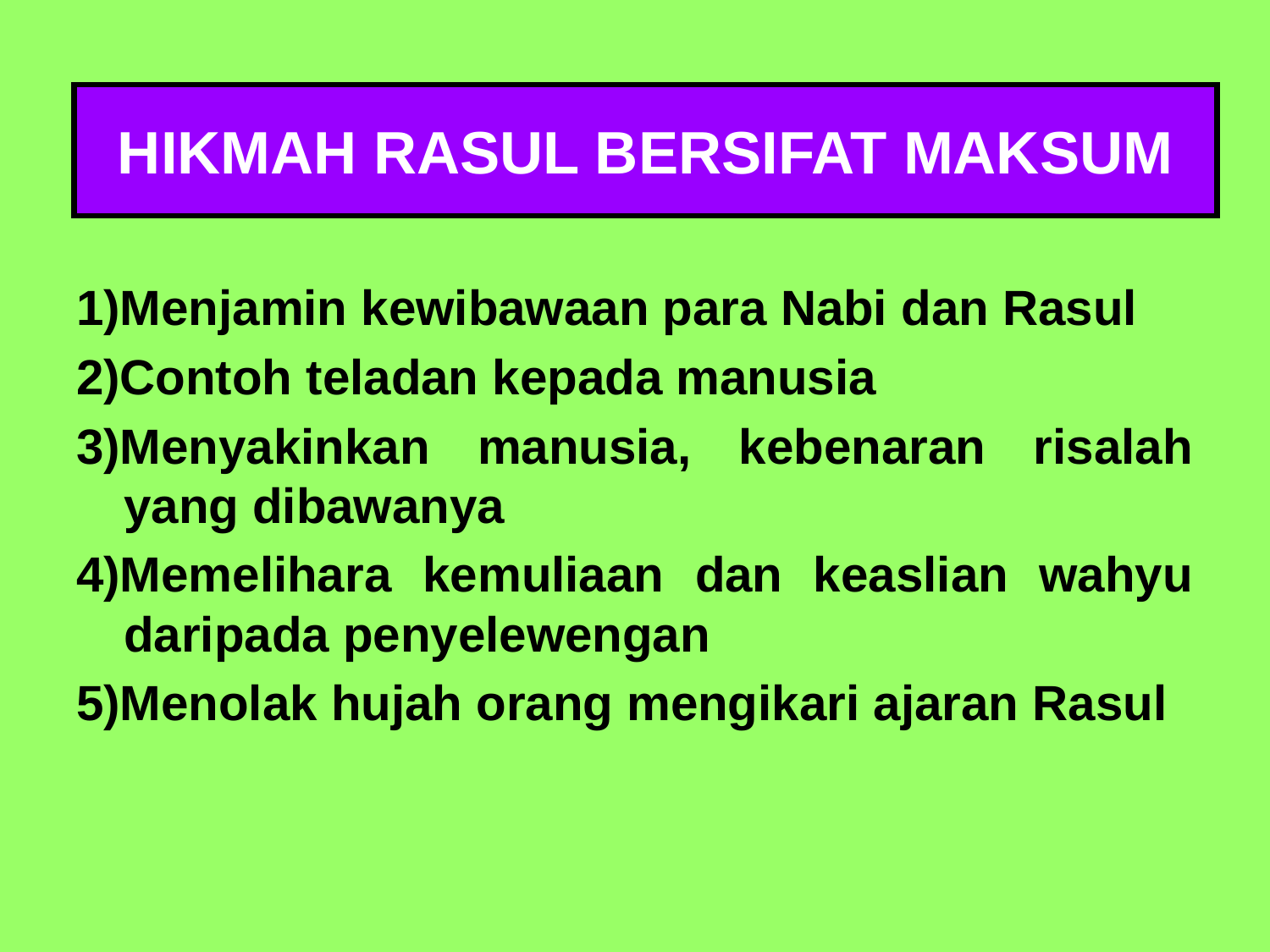

HIKMAH RASUL BERSIFAT MAKSUM

1)Menjamin kewibawaan para Nabi dan Rasul
2)Contoh teladan kepada manusia
3)Menyakinkan manusia, kebenaran risalah yang dibawanya
4)Memelihara kemuliaan dan keaslian wahyu daripada penyelewengan
5)Menolak hujah orang mengikari ajaran Rasul